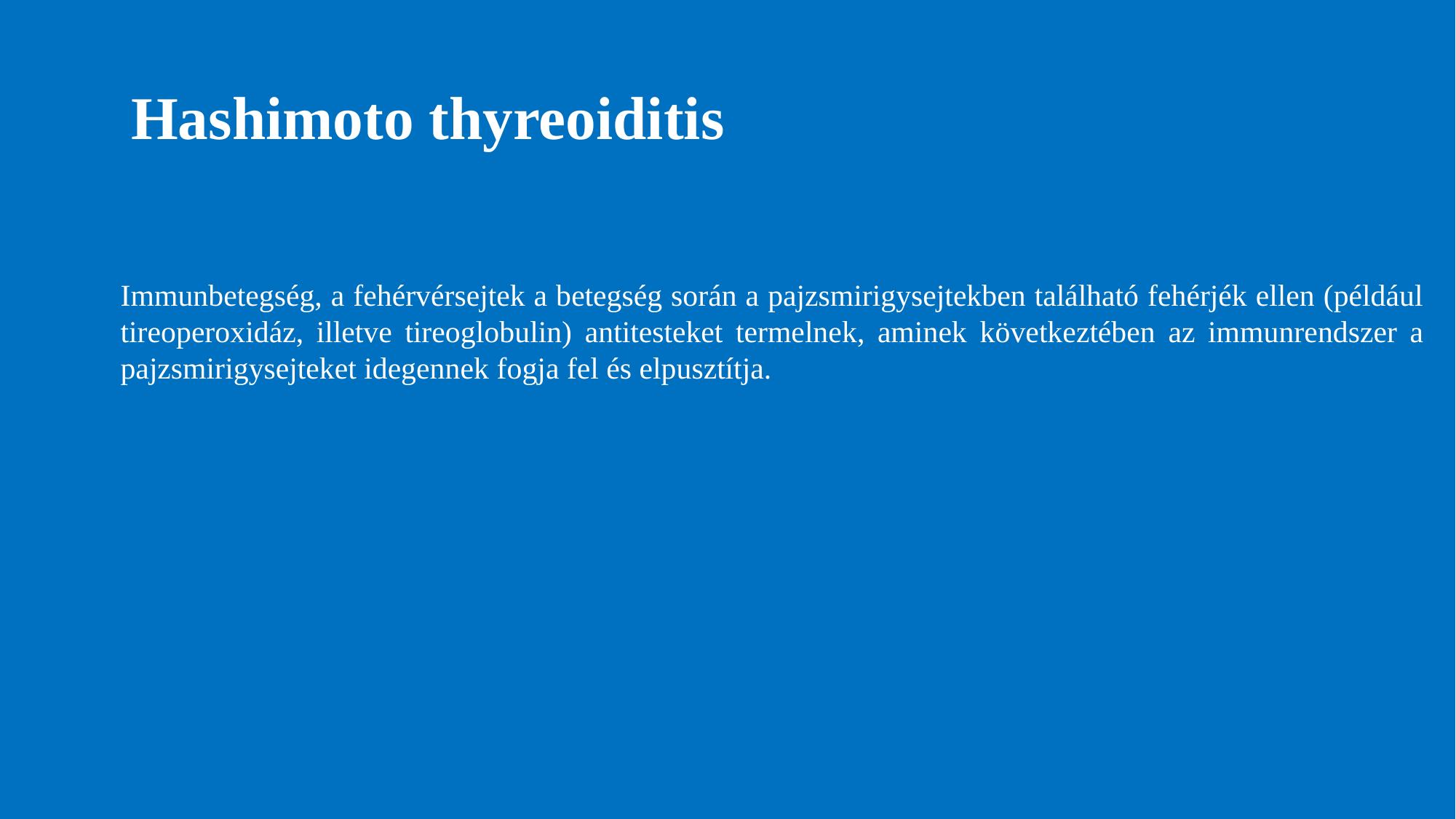

# Hashimoto thyreoiditis
Immunbetegség, a fehérvérsejtek a betegség során a pajzsmirigysejtekben található fehérjék ellen (például tireoperoxidáz, illetve tireoglobulin) antitesteket termelnek, aminek következtében az immunrendszer a pajzsmirigysejteket idegennek fogja fel és elpusztítja.